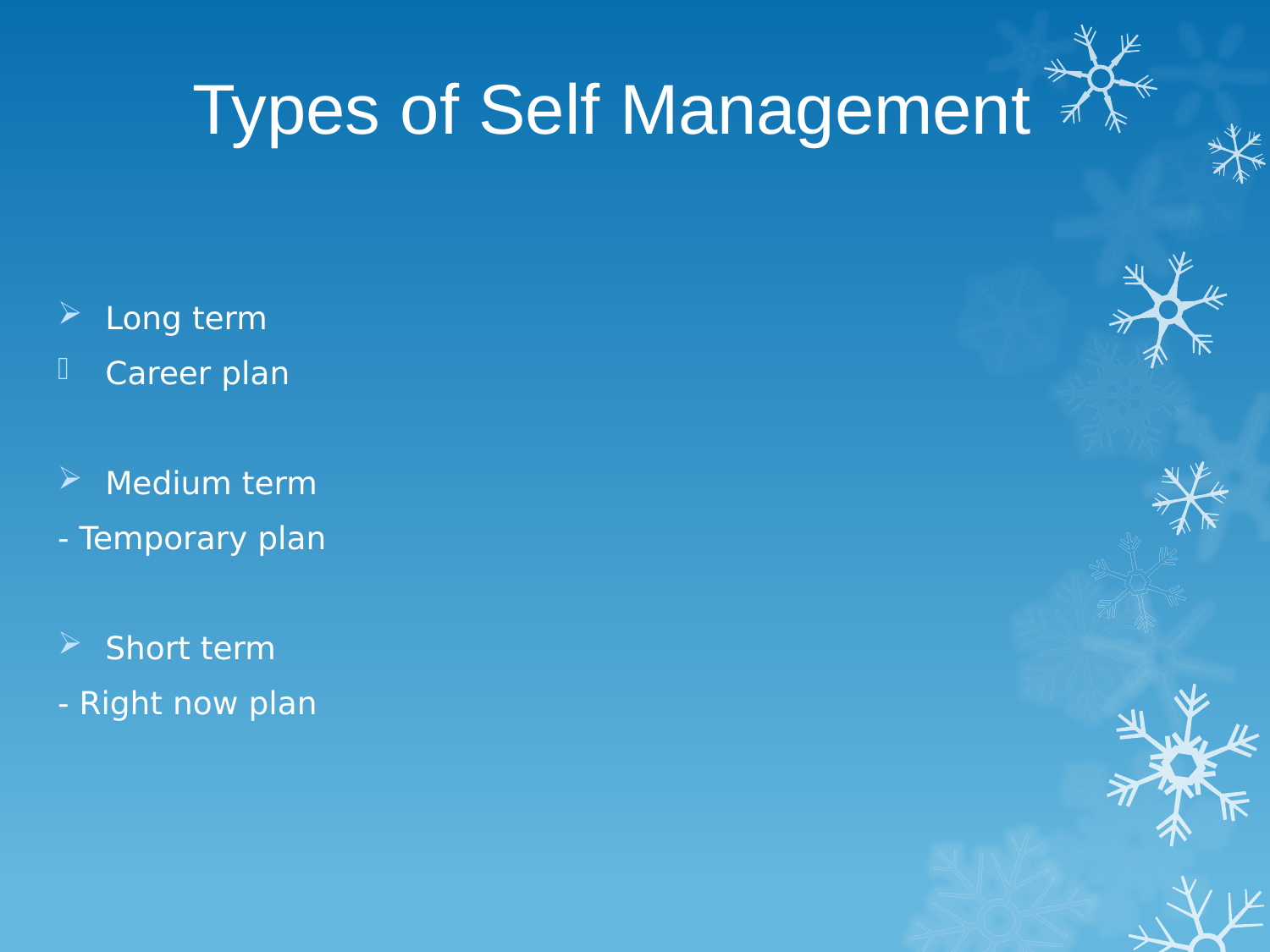

# Types of Self Management
Long term
Career plan

Medium term
- Temporary plan

Short term
- Right now plan